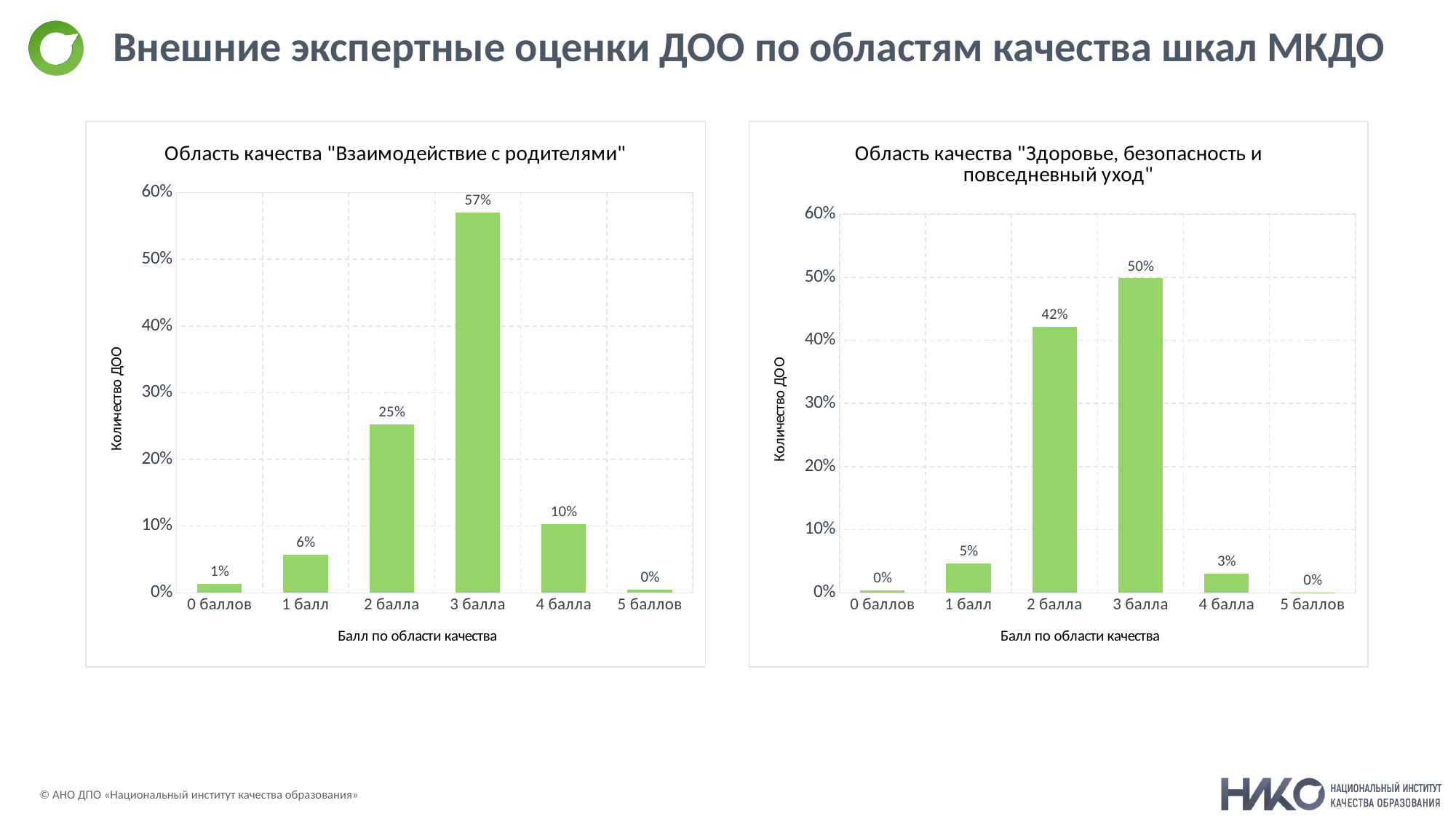

# Внешние экспертные оценки ДОО по областям качества шкал МКДО

### Chart: Область качества "Взаимодействие с родителями"

| Category |  |
|---|---|
| 0 баллов | 0.01305158483530143 |
| 1 балл | 0.05655686761963953 |
| 2 балла | 0.25233064014916096 |
| 3 балла | 0.5699192044748291 |
| 4 балла | 0.10316967060285892 |
| 5 баллов | 0.004972032318210068 |

### Chart: Область качества "Здоровье, безопасность и повседневный уход"

| Category |  |
|---|---|
| 0 баллов | 0.003676470588235294 |
| 1 балл | 0.04595588235294118 |
| 2 балла | 0.4215686274509804 |
| 3 балла | 0.49816176470588236 |
| 4 балла | 0.03002450980392157 |
| 5 баллов | 0.0006127450980392157 |